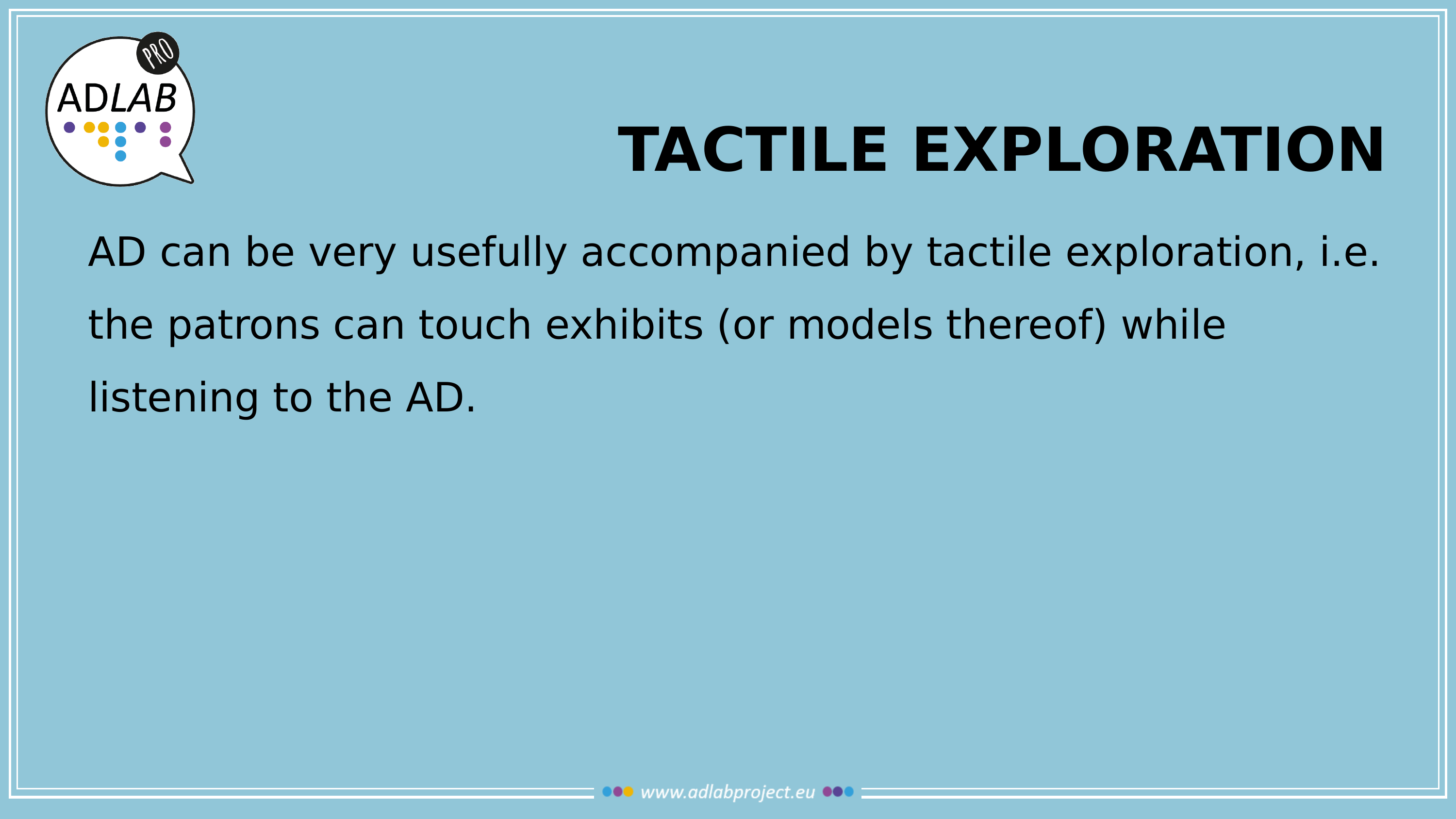

# tactile exploration
AD can be very usefully accompanied by tactile exploration, i.e. the patrons can touch exhibits (or models thereof) while listening to the AD.